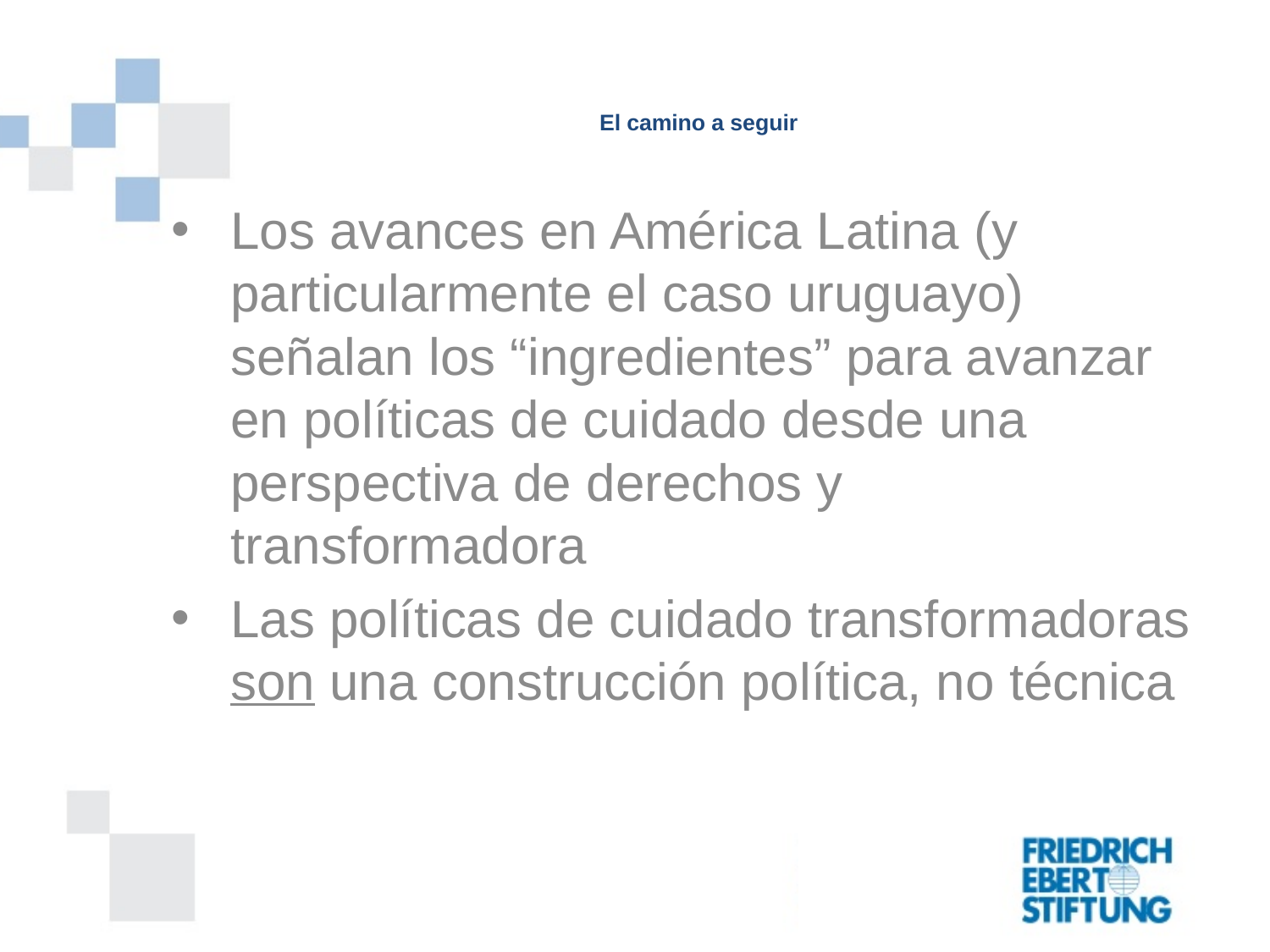

# El camino a seguir
Los avances en América Latina (y particularmente el caso uruguayo) señalan los “ingredientes” para avanzar en políticas de cuidado desde una perspectiva de derechos y transformadora
Las políticas de cuidado transformadoras son una construcción política, no técnica